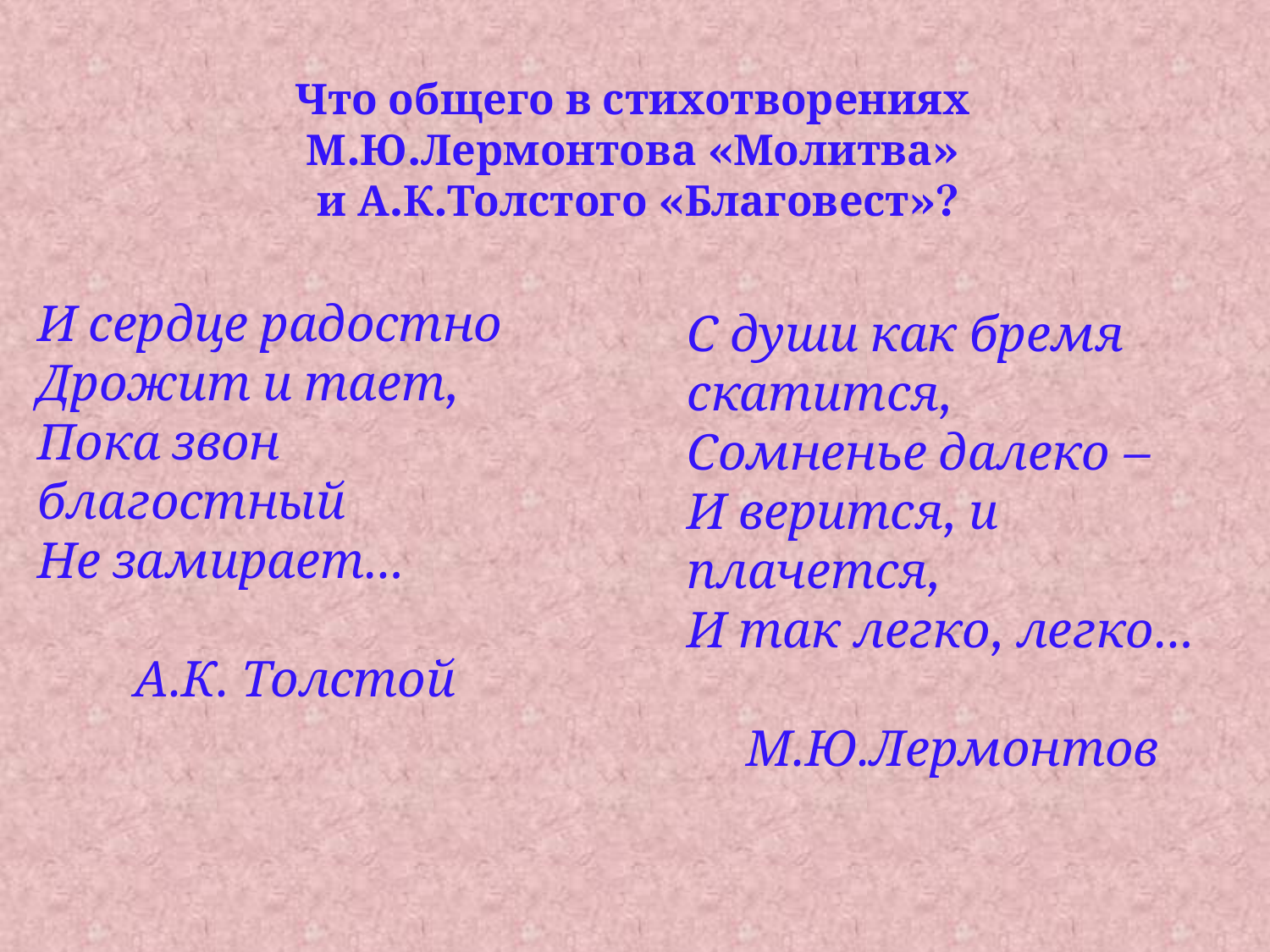

Что общего в стихотворениях
М.Ю.Лермонтова «Молитва»
и А.К.Толстого «Благовест»?
И сердце радостно
Дрожит и тает,
Пока звон благостный
Не замирает…

А.К. Толстой
С души как бремя    скатится,
Сомненье далеко –
И верится, и плачется,
И так легко, легко…

М.Ю.Лермонтов